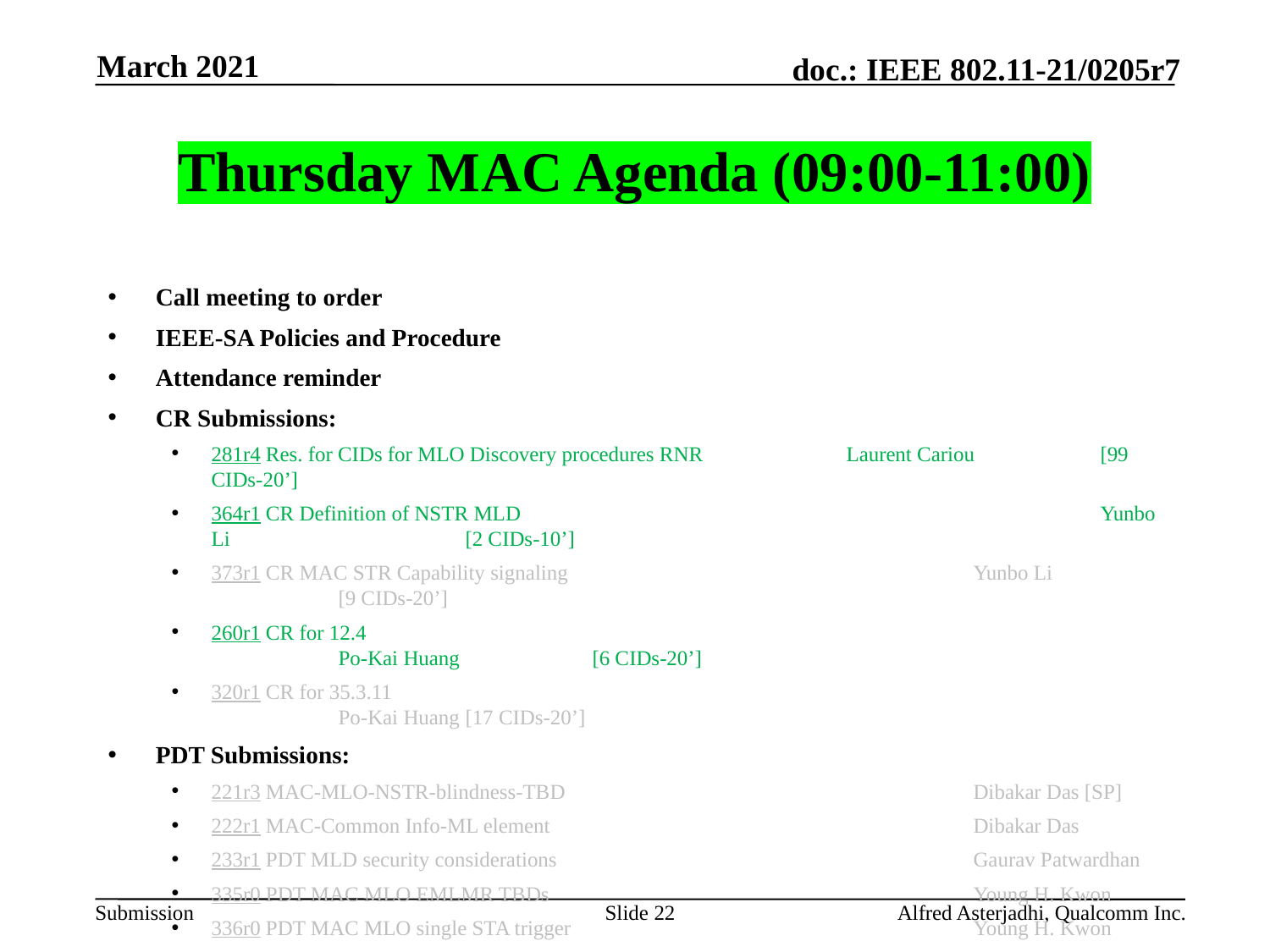

March 2021
# Thursday MAC Agenda (09:00-11:00)
Call meeting to order
IEEE-SA Policies and Procedure
Attendance reminder
CR Submissions:
281r4 Res. for CIDs for MLO Discovery procedures RNR	       	Laurent Cariou 	[99 CIDs-20’]
364r1 CR Definition of NSTR MLD				       	Yunbo Li	    	[2 CIDs-10’]
373r1 CR MAC STR Capability signaling			       	Yunbo Li	    	[9 CIDs-20’]
260r1 CR for 12.4							Po-Kai Huang     	[6 CIDs-20’]
320r1 CR for 35.3.11							Po-Kai Huang 	[17 CIDs-20’]
PDT Submissions:
221r3 MAC-MLO-NSTR-blindness-TBD				Dibakar Das [SP]
222r1 MAC-Common Info-ML element				Dibakar Das
233r1 PDT MLD security considerations				Gaurav Patwardhan
335r0 PDT MAC MLO EMLMR TBDs				Young H. Kwon
336r0 PDT MAC MLO single STA trigger				Young H. Kwon
AoB: None
Adjourn

Slide 22
Alfred Asterjadhi, Qualcomm Inc.